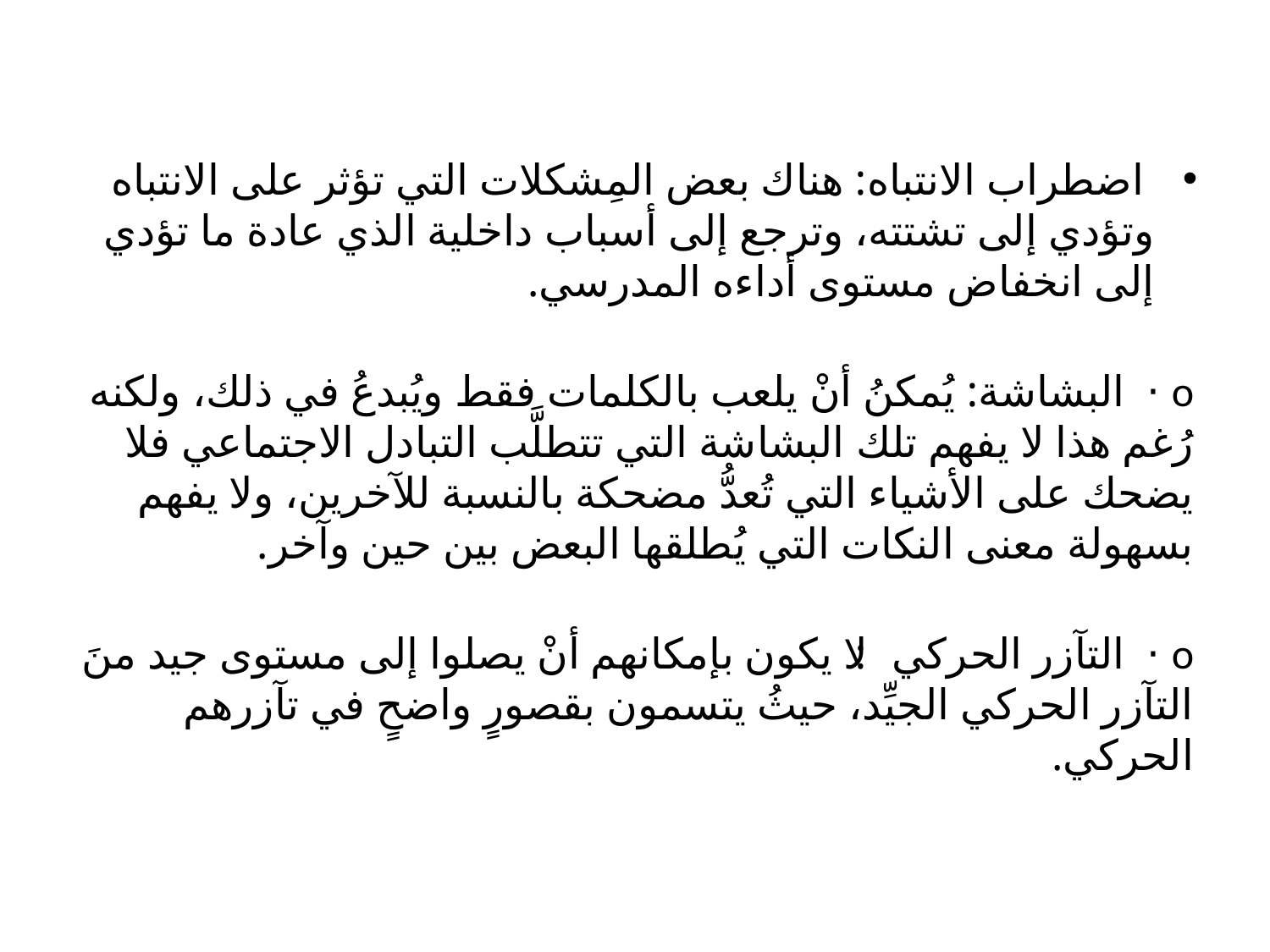

اضطراب الانتباه: هناك بعض المِشكلات التي تؤثر على الانتباه وتؤدي إلى تشتته، وترجع إلى أسباب داخلية الذي عادة ما تؤدي إلى انخفاض مستوى أداءه المدرسي.
o ·  البشاشة: يُمكنُ أنْ يلعب بالكلمات فقط ويُبدعُ في ذلك، ولكنه رُغم هذا لا يفهم تلك البشاشة التي تتطلَّب التبادل الاجتماعي فلا يضحك على الأشياء التي تُعدُّ مضحكة بالنسبة للآخرين، ولا يفهم بسهولة معنى النكات التي يُطلقها البعض بين حين وآخر.
o ·  التآزر الحركي: لا يكون بإمكانهم أنْ يصلوا إلى مستوى جيد منَ التآزر الحركي الجيِّد، حيثُ يتسمون بقصورٍ واضحٍ في تآزرهم الحركي.